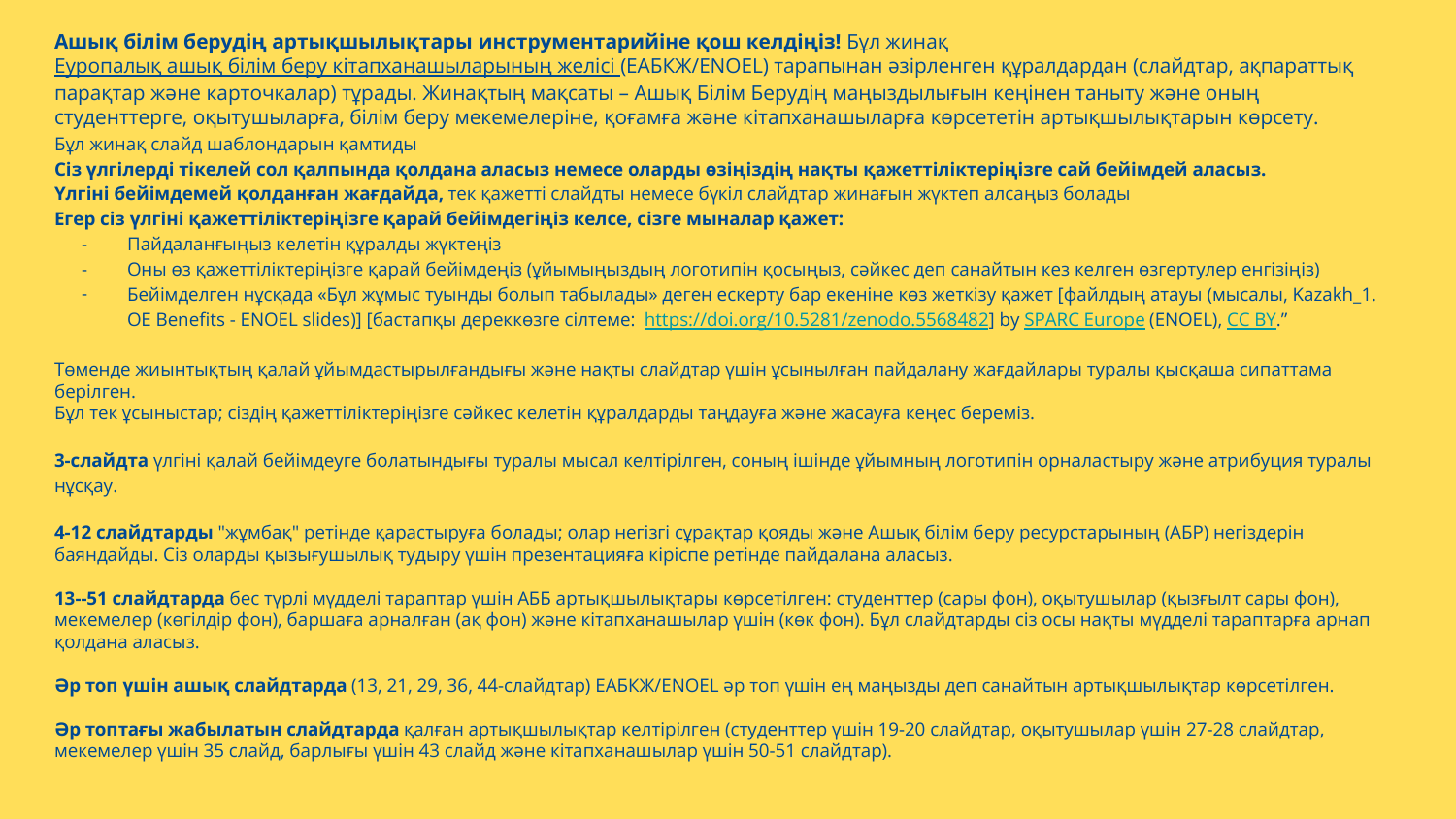

Ашық білім берудің артықшылықтары инструментарийіне қош келдіңіз! Бұл жинақ Еуропалық ашық білім беру кітапханашыларының желісі (ЕАБКЖ/ENOEL) тарапынан әзірленген құралдардан (слайдтар, ақпараттық парақтар және карточкалар) тұрады. Жинақтың мақсаты – Ашық Білім Берудің маңыздылығын кеңінен таныту және оның студенттерге, оқытушыларға, білім беру мекемелеріне, қоғамға және кітапханашыларға көрсететін артықшылықтарын көрсету.
Бұл жинақ слайд шаблондарын қамтиды
Сіз үлгілерді тікелей сол қалпында қолдана аласыз немесе оларды өзіңіздің нақты қажеттіліктеріңізге сай бейімдей аласыз.
Үлгіні бейімдемей қолданған жағдайда, тек қажетті слайдты немесе бүкіл слайдтар жинағын жүктеп алсаңыз болады
Егер сіз үлгіні қажеттіліктеріңізге қарай бейімдегіңіз келсе, сізге мыналар қажет:
Пайдаланғыңыз келетін құралды жүктеңіз
Оны өз қажеттіліктеріңізге қарай бейімдеңіз (ұйымыңыздың логотипін қосыңыз, сәйкес деп санайтын кез келген өзгертулер енгізіңіз)
Бейімделген нұсқада «Бұл жұмыс туынды болып табылады» деген ескерту бар екеніне көз жеткізу қажет [файлдың атауы (мысалы, Kazakh_1. OE Benefits - ENOEL slides)] [бастапқы дереккөзге сілтеме:  https://doi.org/10.5281/zenodo.5568482] by SPARC Europe (ENOEL), CC BY.”

Төменде жиынтықтың қалай ұйымдастырылғандығы және нақты слайдтар үшін ұсынылған пайдалану жағдайлары туралы қысқаша сипаттама берілген.
Бұл тек ұсыныстар; сіздің қажеттіліктеріңізге сәйкес келетін құралдарды таңдауға және жасауға кеңес береміз.

3-слайдта үлгіні қалай бейімдеуге болатындығы туралы мысал келтірілген, соның ішінде ұйымның логотипін орналастыру және атрибуция туралы нұсқау.

4-12 слайдтарды "жұмбақ" ретінде қарастыруға болады; олар негізгі сұрақтар қояды және Ашық білім беру ресурстарының (АБР) негіздерін баяндайды. Сіз оларды қызығушылық тудыру үшін презентацияға кіріспе ретінде пайдалана аласыз.

13--51 cлайдтарда бес түрлі мүдделі тараптар үшін АББ артықшылықтары көрсетілген: студенттер (сары фон), оқытушылар (қызғылт сары фон), мекемелер (көгілдір фон), баршаға арналған (ақ фон) және кітапханашылар үшін (көк фон). Бұл слайдтарды сіз осы нақты мүдделі тараптарға арнап қолдана аласыз.

Әр топ үшін ашық слайдтарда (13, 21, 29, 36, 44-слайдтар) ЕАБКЖ/ENOEL әр топ үшін ең маңызды деп санайтын артықшылықтар көрсетілген.

Әр топтағы жабылатын слайдтарда қалған артықшылықтар келтірілген (студенттер үшін 19-20 слайдтар, оқытушылар үшін 27-28 слайдтар, мекемелер үшін 35 слайд, барлығы үшін 43 слайд және кітапханашылар үшін 50-51 слайдтар).